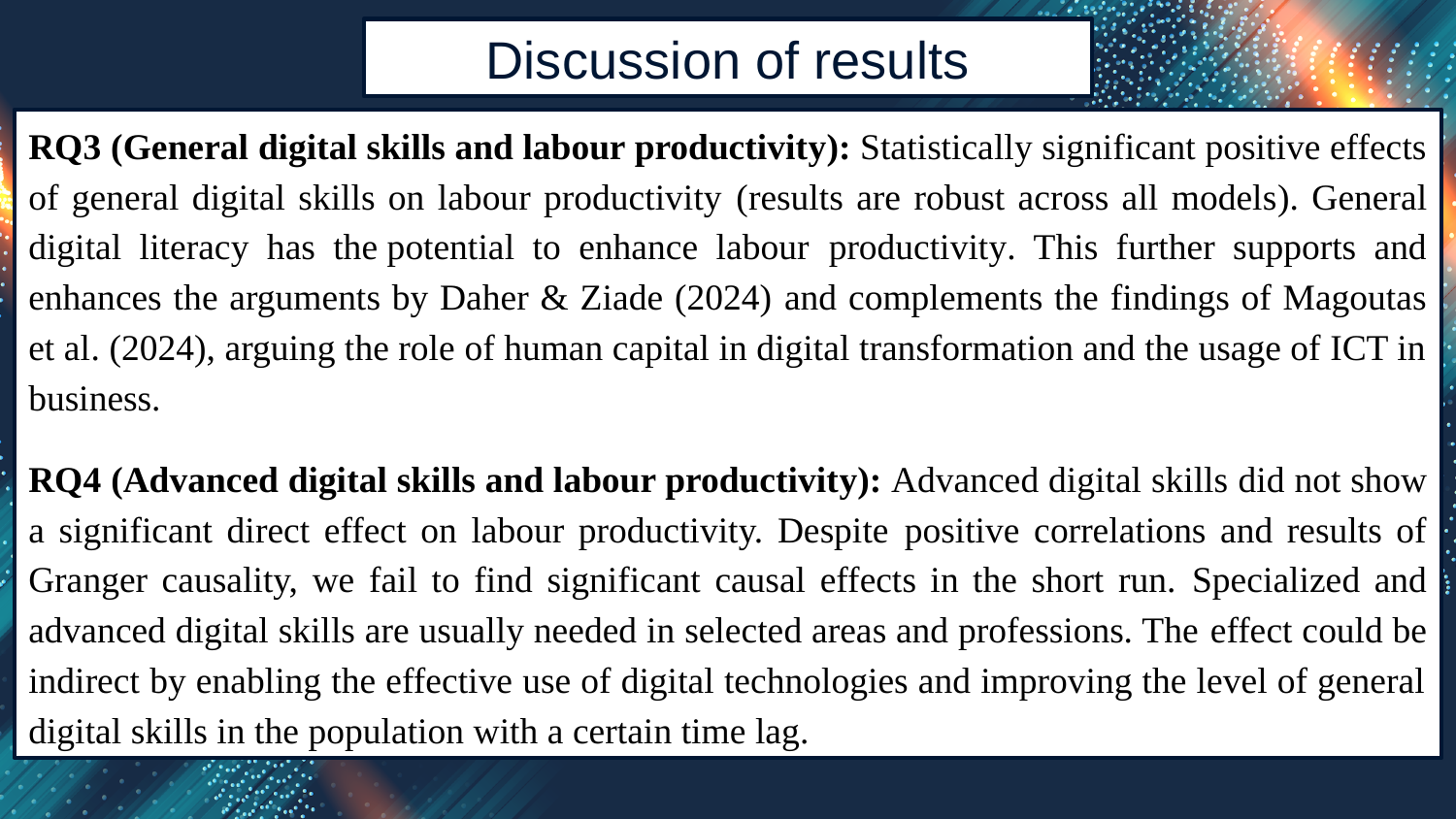

Discussion of results
RQ3 (General digital skills and labour productivity): Statistically significant positive effects of general digital skills on labour productivity (results are robust across all models). General digital literacy has the potential to enhance labour productivity. This further supports and enhances the arguments by Daher & Ziade (2024) and complements the findings of Magoutas et al. (2024), arguing the role of human capital in digital transformation and the usage of ICT in business.

RQ4 (Advanced digital skills and labour productivity): Advanced digital skills did not show a significant direct effect on labour productivity. Despite positive correlations and results of Granger causality, we fail to find significant causal effects in the short run. Specialized and advanced digital skills are usually needed in selected areas and professions. The effect could be indirect by enabling the effective use of digital technologies and improving the level of general digital skills in the population with a certain time lag.